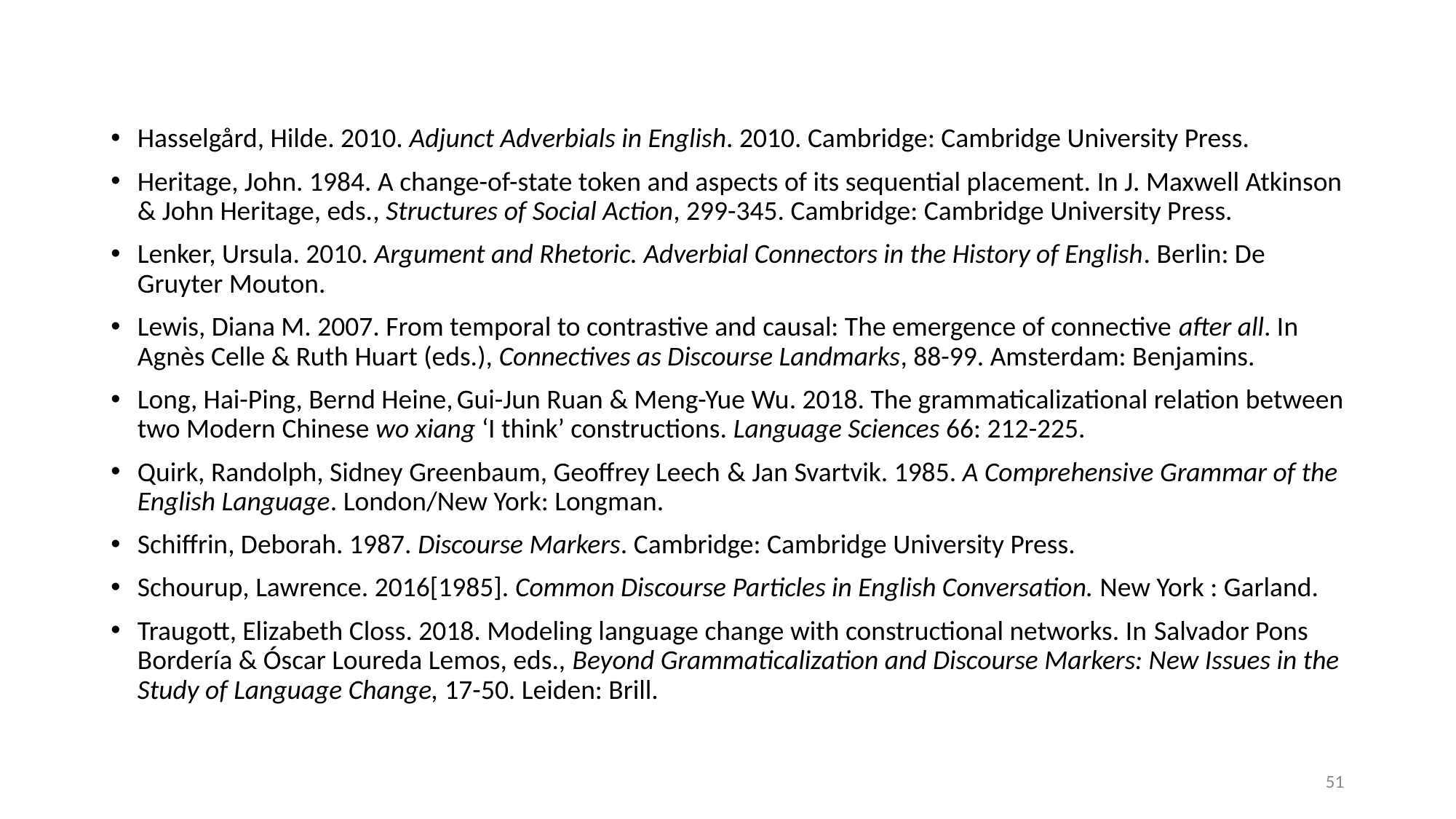

Hasselgård, Hilde. 2010. Adjunct Adverbials in English. 2010. Cambridge: Cambridge University Press.
Heritage, John. 1984. A change-of-state token and aspects of its sequential placement. In J. Maxwell Atkinson & John Heritage, eds., Structures of Social Action, 299-345. Cambridge: Cambridge University Press.
Lenker, Ursula. 2010. Argument and Rhetoric. Adverbial Connectors in the History of English. Berlin: De Gruyter Mouton.
Lewis, Diana M. 2007. From temporal to contrastive and causal: The emergence of connective after all. In Agnès Celle & Ruth Huart (eds.), Connectives as Discourse Landmarks, 88-99. Amsterdam: Benjamins.
Long, Hai-Ping, Bernd Heine, Gui-Jun Ruan & Meng-Yue Wu. 2018. The grammaticalizational relation between two Modern Chinese wo xiang ‘I think’ constructions. Language Sciences 66: 212-225.
Quirk, Randolph, Sidney Greenbaum, Geoffrey Leech & Jan Svartvik. 1985. A Comprehensive Grammar of the English Language. London/New York: Longman.
Schiffrin, Deborah. 1987. Discourse Markers. Cambridge: Cambridge University Press.
Schourup, Lawrence. 2016[1985]. Common Discourse Particles in English Conversation. New York : Garland.
Traugott, Elizabeth Closs. 2018. Modeling language change with constructional networks. In Salvador Pons Bordería & Óscar Loureda Lemos, eds., Beyond Grammaticalization and Discourse Markers: New Issues in the Study of Language Change, 17-50. Leiden: Brill.

51